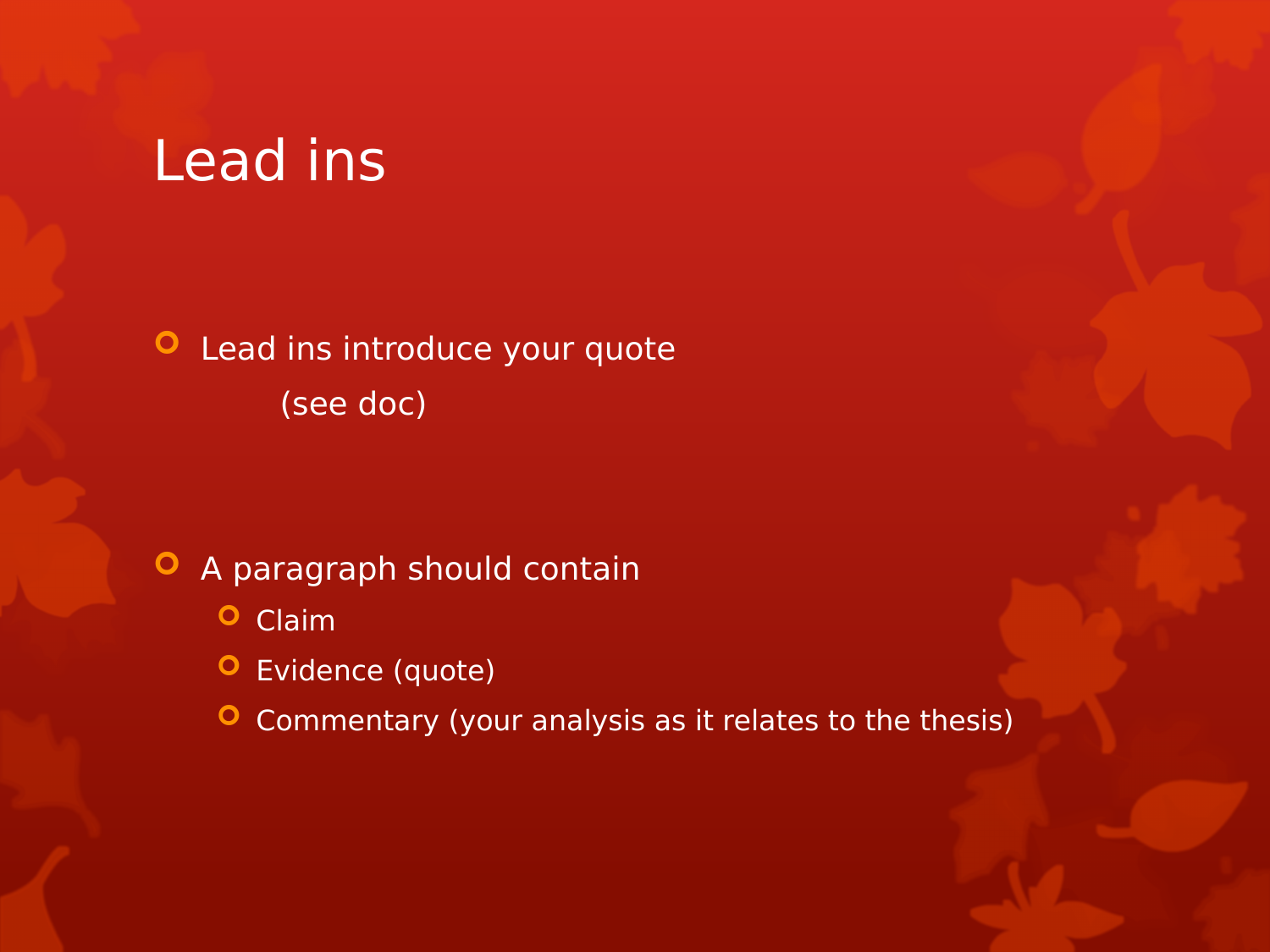

# Lead ins
Lead ins introduce your quote
	(see doc)

A paragraph should contain
Claim
Evidence (quote)
Commentary (your analysis as it relates to the thesis)